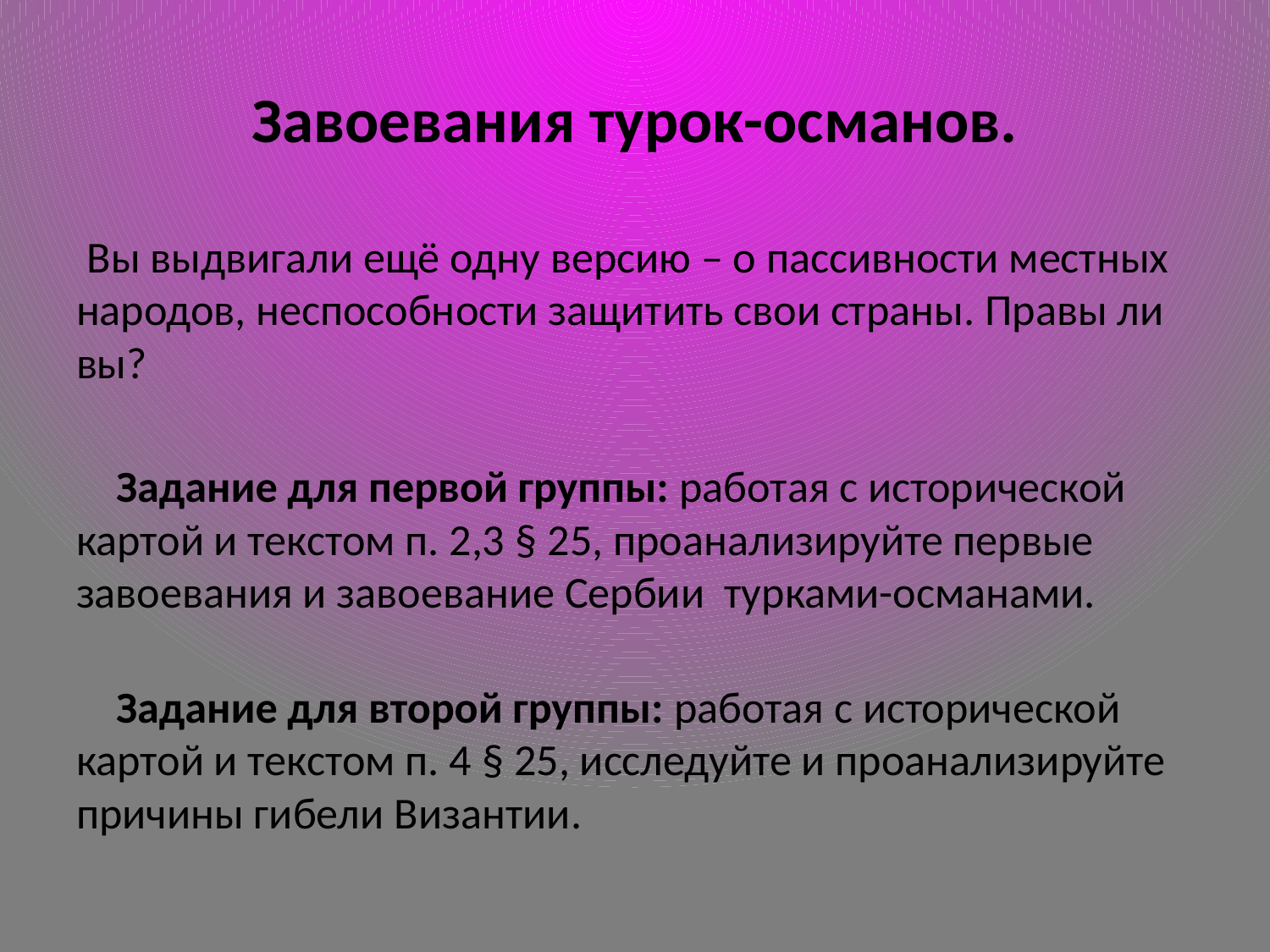

# Завоевания турок-османов.
 Вы выдвигали ещё одну версию – о пассивности местных народов, неспособности защитить свои страны. Правы ли вы?

    Задание для первой группы: работая с исторической картой и текстом п. 2,3 § 25, проанализируйте первые завоевания и завоевание Сербии  турками-османами.
    Задание для второй группы: работая с исторической картой и текстом п. 4 § 25, исследуйте и проанализируйте причины гибели Византии.